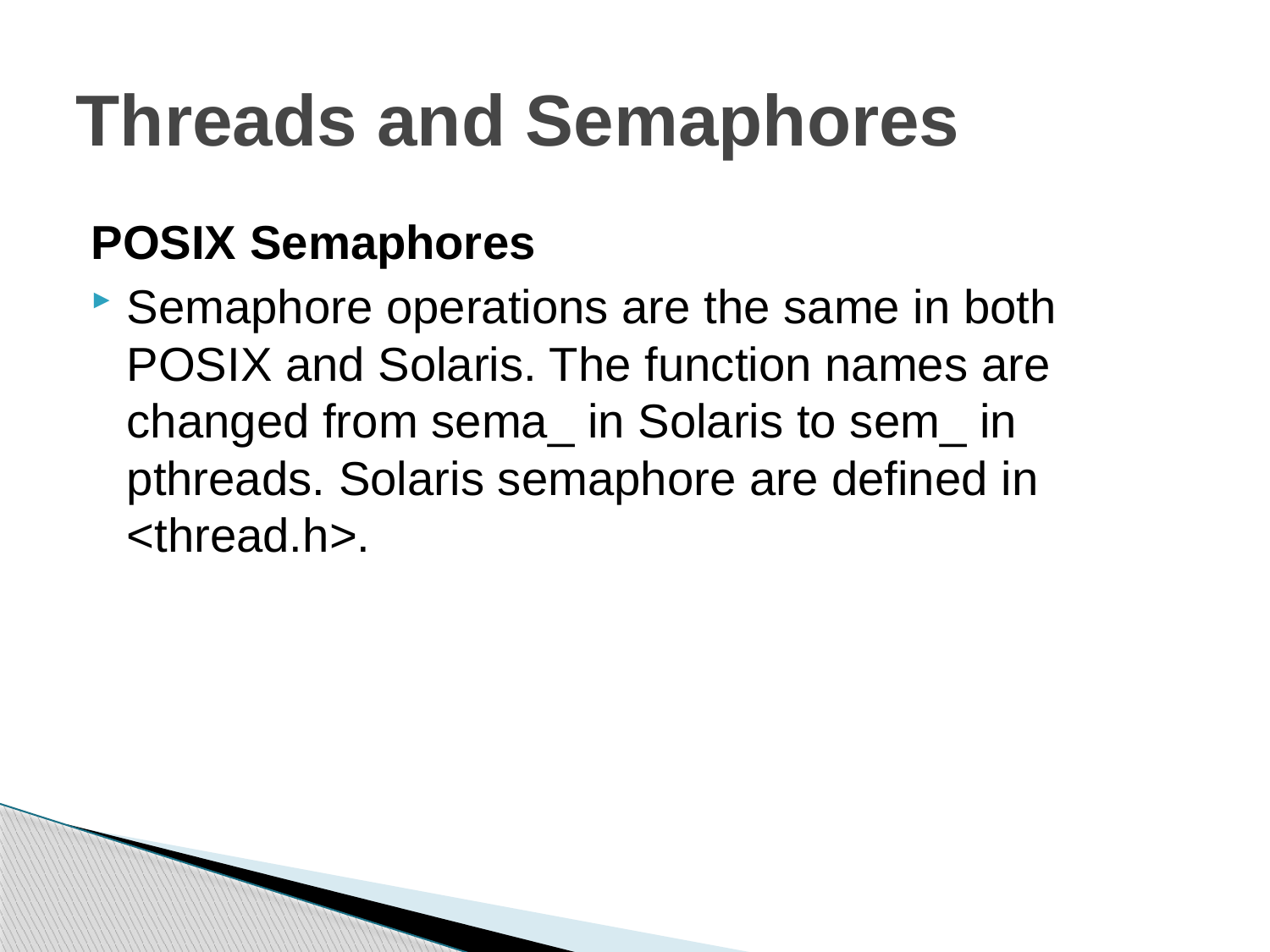

# Threads and Semaphores
POSIX Semaphores
Semaphore operations are the same in both POSIX and Solaris. The function names are changed from sema_ in Solaris to sem_ in pthreads. Solaris semaphore are defined in <thread.h>.